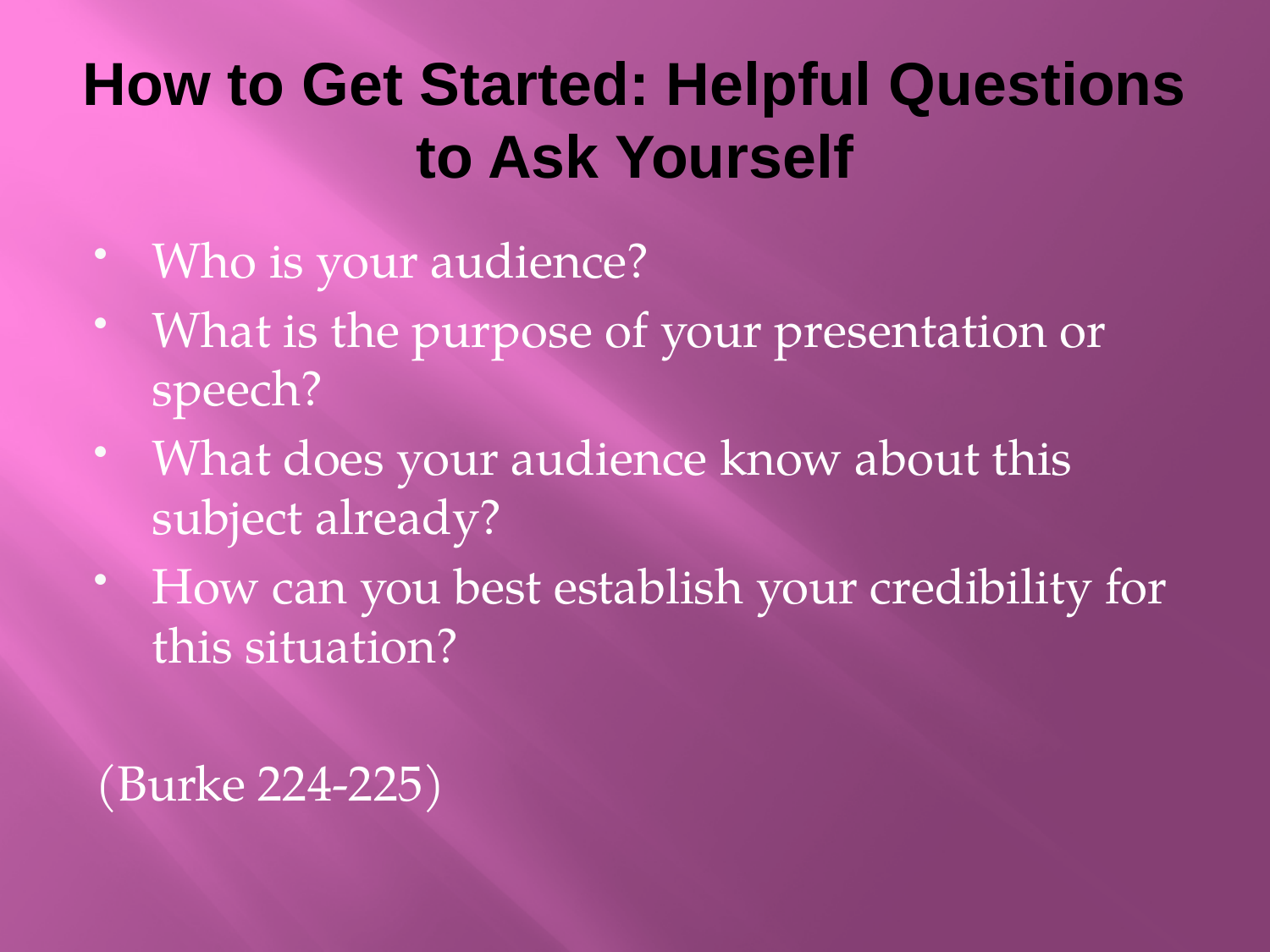

# How to Get Started: Helpful Questions to Ask Yourself
Who is your audience?
What is the purpose of your presentation or speech?
What does your audience know about this subject already?
How can you best establish your credibility for this situation?

(Burke 224-225)